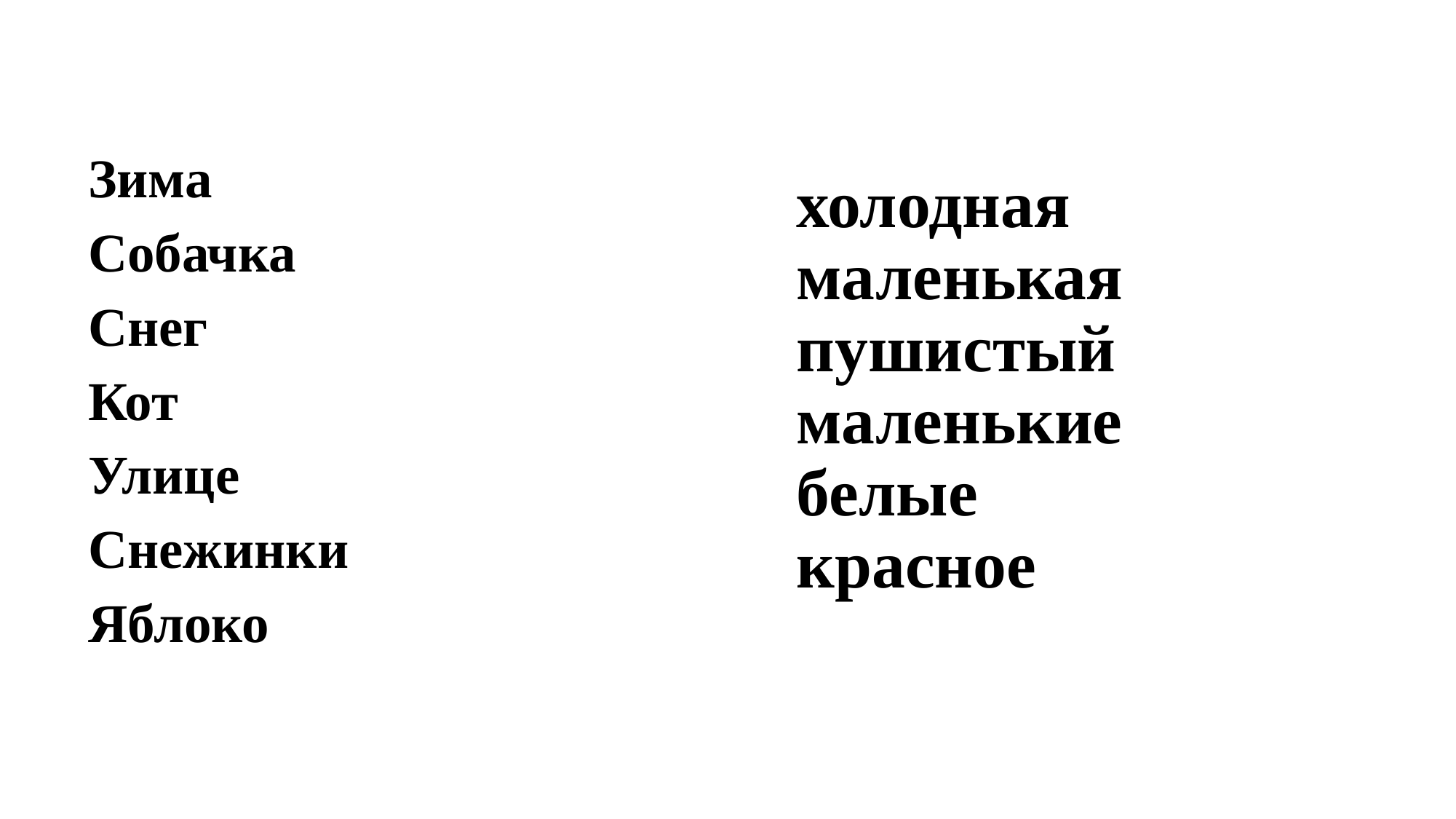

# холодная маленькая пушистый маленькие белые красное
Зима
Собачка
Снег
Кот
Улице
Снежинки
Яблоко